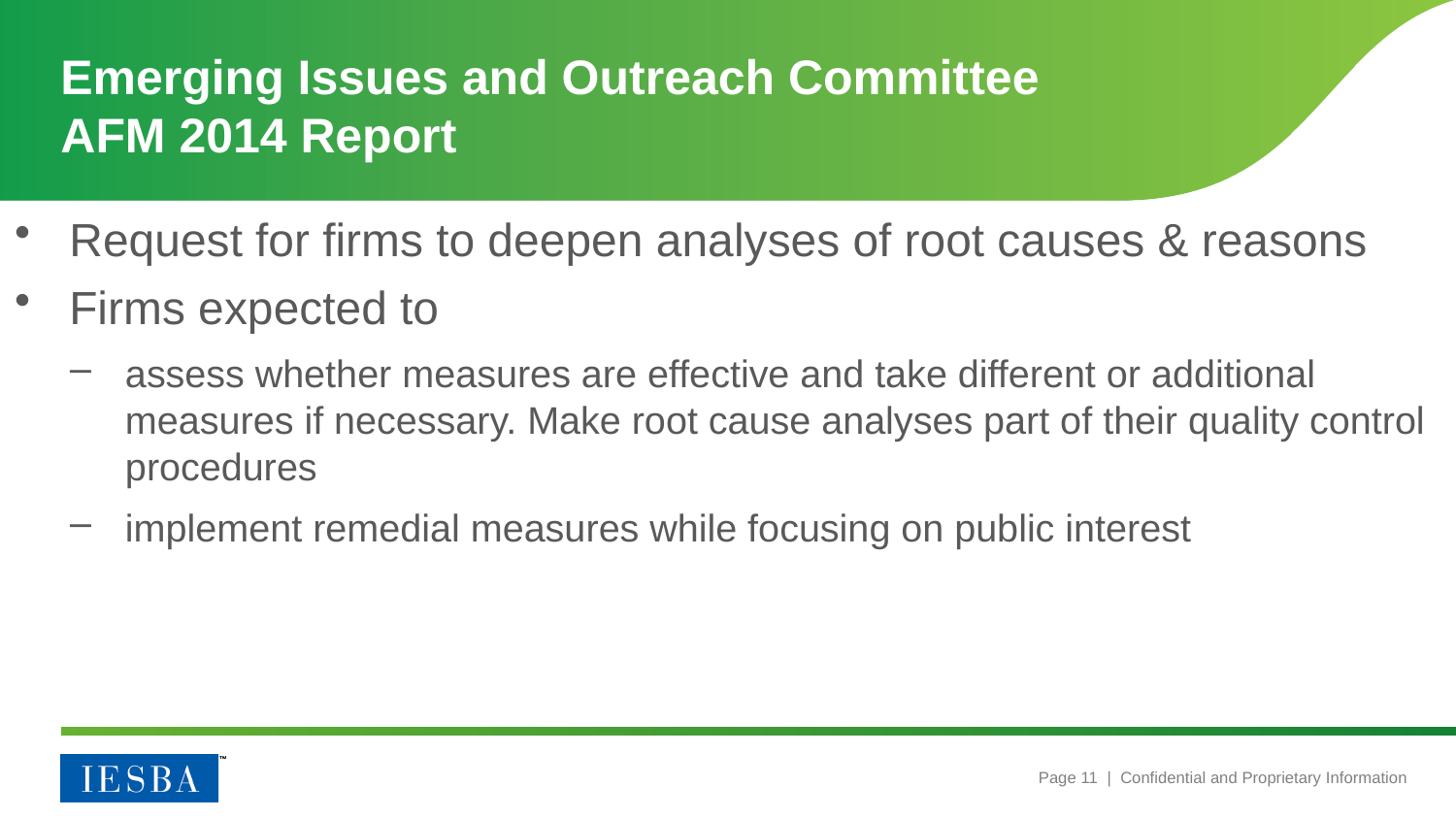

# Emerging Issues and Outreach Committee AFM 2014 Report
Request for firms to deepen analyses of root causes & reasons
Firms expected to
assess whether measures are effective and take different or additional measures if necessary. Make root cause analyses part of their quality control procedures
implement remedial measures while focusing on public interest